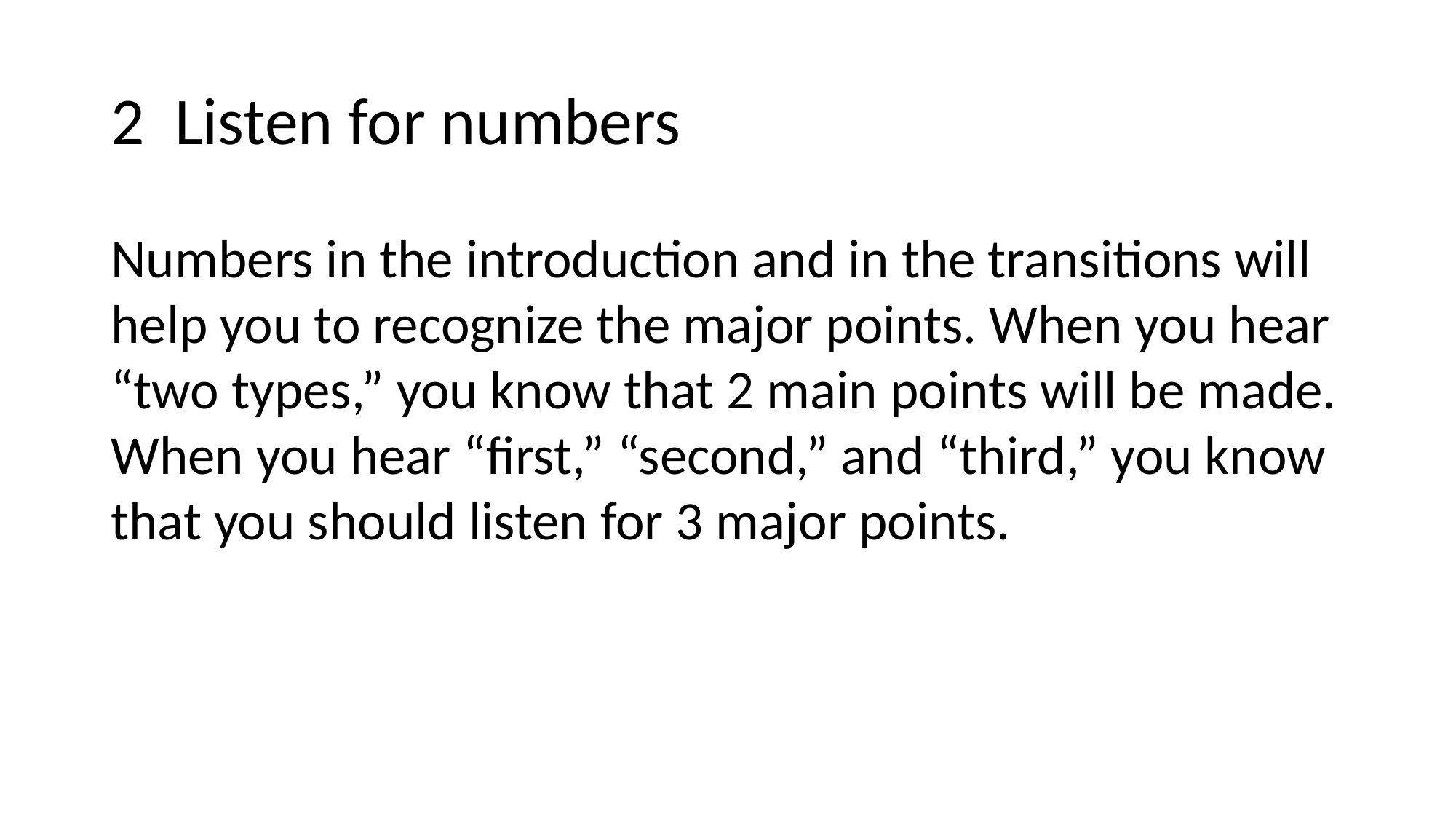

# 2  Listen for numbers
Numbers in the introduction and in the transitions will help you to recognize the major points. When you hear “two types,” you know that 2 main points will be made. When you hear “first,” “second,” and “third,” you know that you should listen for 3 major points.